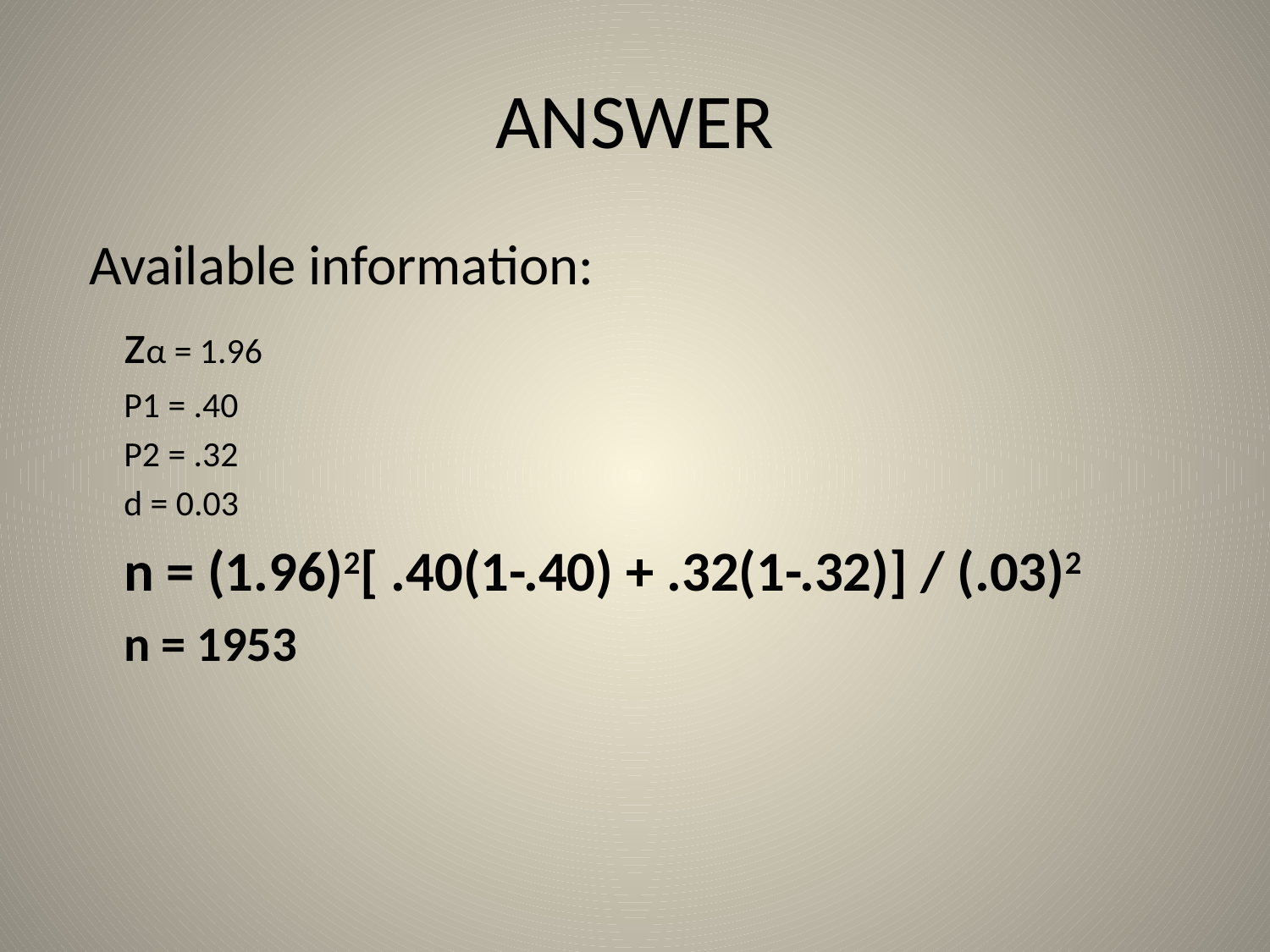

# ANSWER
 Available information:
	zα = 1.96
	P1 = .40
	P2 = .32
	d = 0.03
	n = (1.96)2[ .40(1-.40) + .32(1-.32)] / (.03)2
	n = 1953